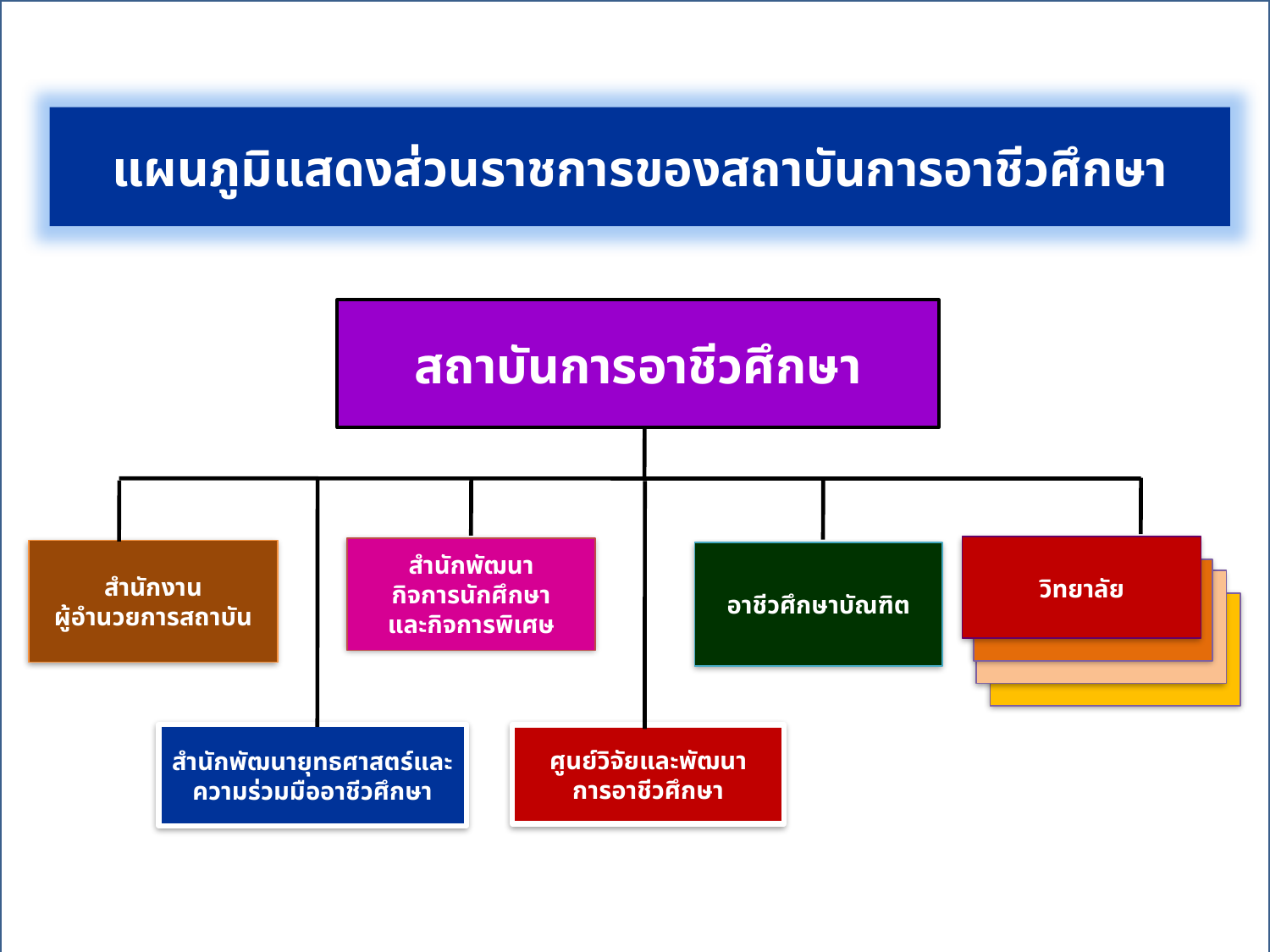

แผนภูมิแสดงส่วนราชการของสถาบันการอาชีวศึกษา
สถาบันการอาชีวศึกษา
อาชีวศึกษาบัณฑิต
วิทยาลัย

สำนักพัฒนายุทธศาสตร์และความร่วมมืออาชีวศึกษา
สำนักพัฒนา
กิจการนักศึกษา
และกิจการพิเศษ
สำนักงาน
ผู้อำนวยการสถาบัน
ศูนย์วิจัยและพัฒนา
การอาชีวศึกษา

การประกันคุณภาพ สถาบันภาคกลาง 2 (27-28 เม.ย. 60)
7